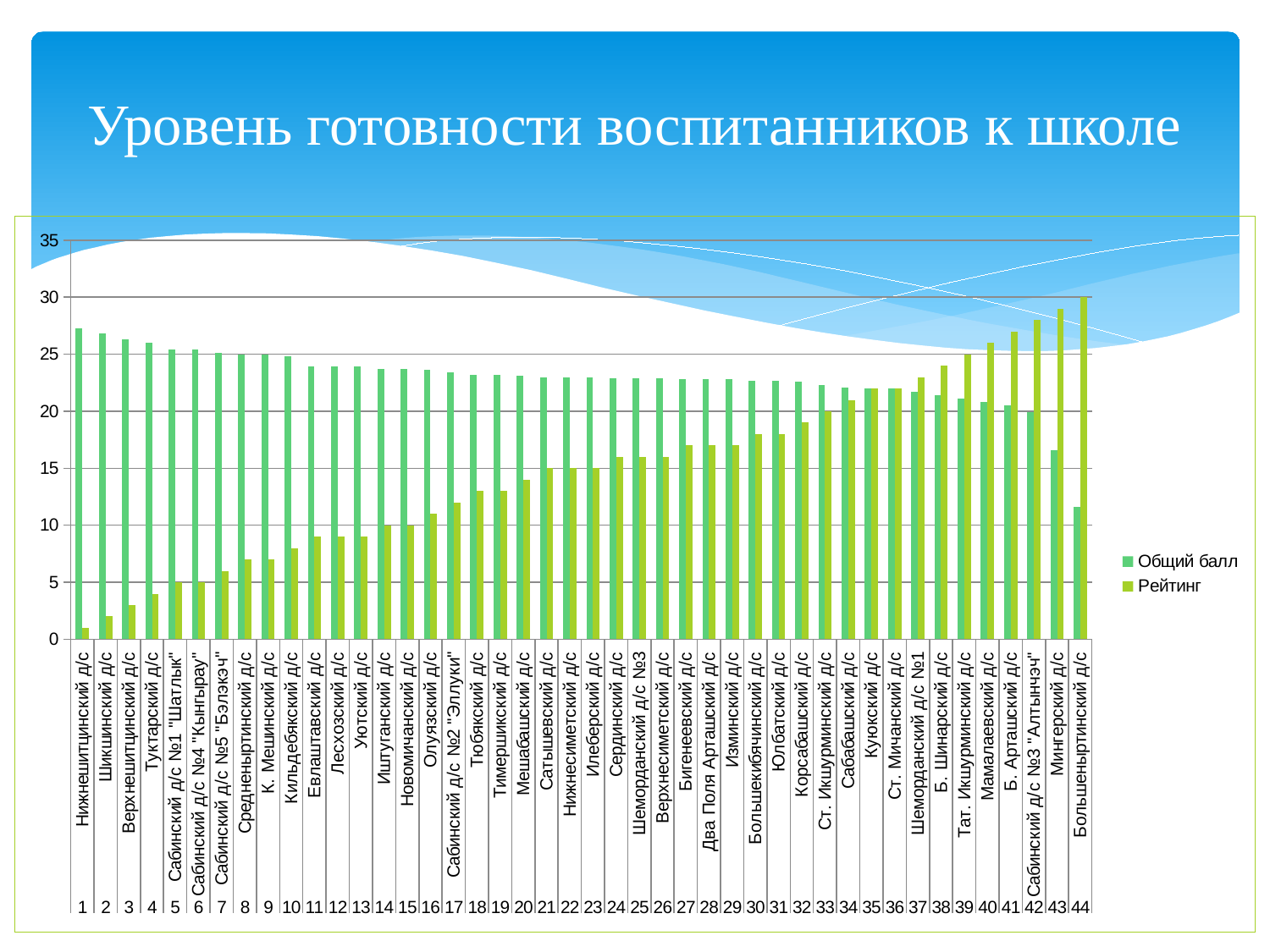

# Уровень готовности воспитанников к школе

### Chart

| Category | Общий балл | Рейтинг |
|---|---|---|
| Нижнешитцинский д/с | 27.3 | 1.0 |
| Шикшинский д/с | 26.8 | 2.0 |
| Верхнешитцинский д/с | 26.3 | 3.0 |
| Туктарский д/с | 26.0 | 4.0 |
| Сабинский д/с №1 "Шатлык" | 25.4 | 5.0 |
| Сабинский д/с №4 "Кынгырау" | 25.4 | 5.0 |
| Сабинский д/с №5 "Бэлэкэч" | 25.1 | 6.0 |
| Средненыртинский д/с | 25.0 | 7.0 |
| К. Мешинский д/с | 25.0 | 7.0 |
| Кильдебякский д/с | 24.8 | 8.0 |
| Евлаштавский д/с | 23.9 | 9.0 |
| Лесхозский д/с | 23.9 | 9.0 |
| Уютский д/с | 23.9 | 9.0 |
| Иштуганский д/с | 23.7 | 10.0 |
| Новомичанский д/с | 23.7 | 10.0 |
| Олуязский д/с | 23.6 | 11.0 |
| Сабинский д/с №2 "Эллуки" | 23.4 | 12.0 |
| Тюбякский д/с | 23.2 | 13.0 |
| Тимершикский д/с | 23.2 | 13.0 |
| Мешабашский д/с | 23.1 | 14.0 |
| Сатышевский д/с | 23.0 | 15.0 |
| Нижнесиметский д/с | 23.0 | 15.0 |
| Илеберский д/с | 23.0 | 15.0 |
| Сердинский д/с | 22.9 | 16.0 |
| Шеморданский д/с №3 | 22.9 | 16.0 |
| Верхнесиметский д/с | 22.9 | 16.0 |
| Бигенеевский д/с | 22.8 | 17.0 |
| Два Поля Арташский д/с | 22.8 | 17.0 |
| Изминский д/с | 22.8 | 17.0 |
| Большекибячинский д/с | 22.7 | 18.0 |
| Юлбатский д/с | 22.7 | 18.0 |
| Корсабашский д/с | 22.6 | 19.0 |
| Ст. Икшурминский д/с | 22.3 | 20.0 |
| Сабабашский д/с | 22.1 | 21.0 |
| Куюкский д/с | 22.0 | 22.0 |
| Ст. Мичанский д/с | 22.0 | 22.0 |
| Шеморданский д/с №1 | 21.7 | 23.0 |
| Б. Шинарский д/с | 21.4 | 24.0 |
| Тат. Икшурминский д/с | 21.1 | 25.0 |
| Мамалаевский д/с | 20.8 | 26.0 |
| Б. Арташский д/с | 20.5 | 27.0 |
| Сабинский д/с №3 "Алтынчэч" | 19.9 | 28.0 |
| Мингерский д/с | 16.6 | 29.0 |
| Большеныртинский д/с | 11.6 | 30.0 |